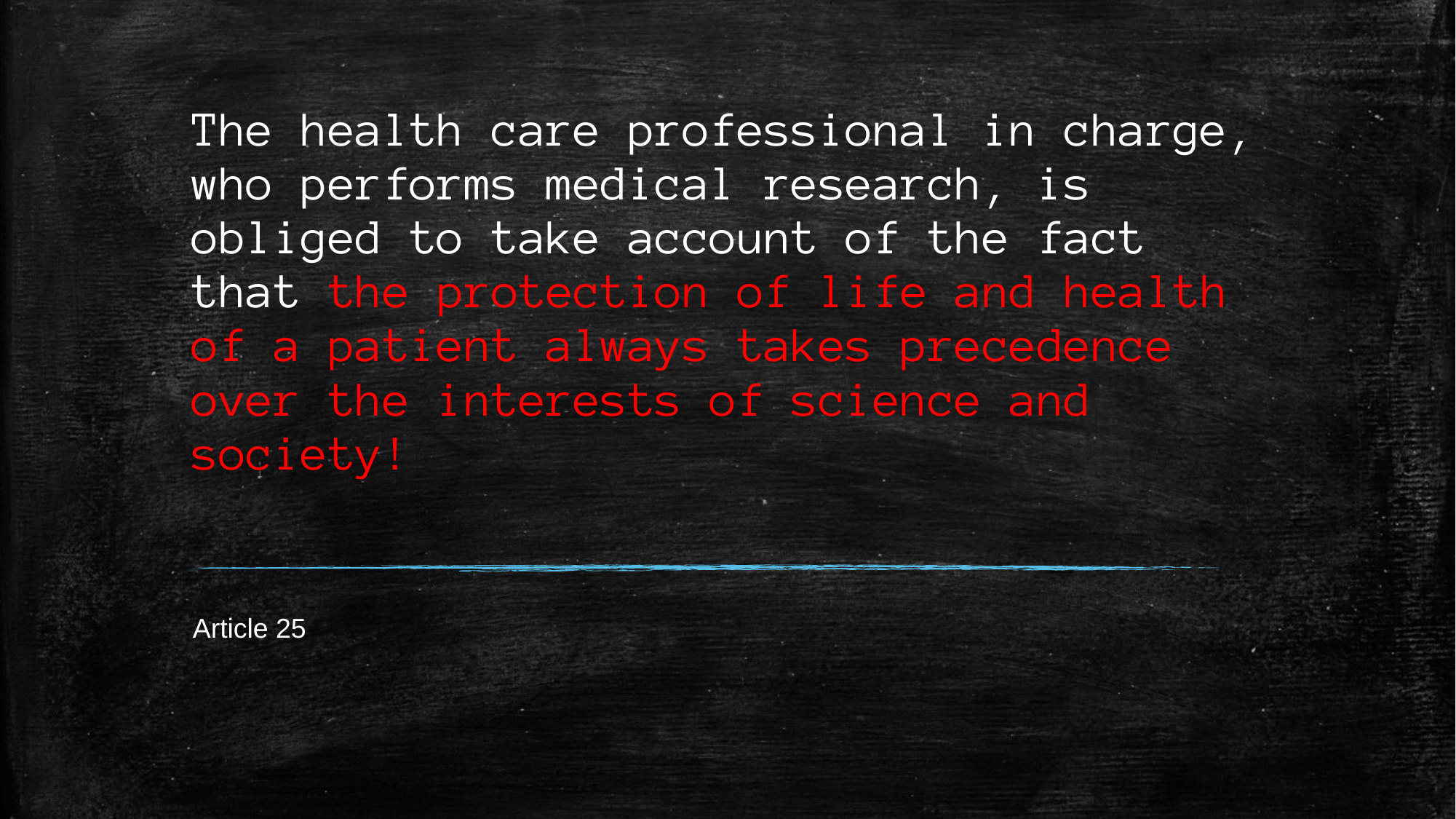

# The health care professional in charge, who performs medical research, is obliged to take account of the fact that the protection of life and health of a patient always takes precedence over the interests of science and society!
Article 25